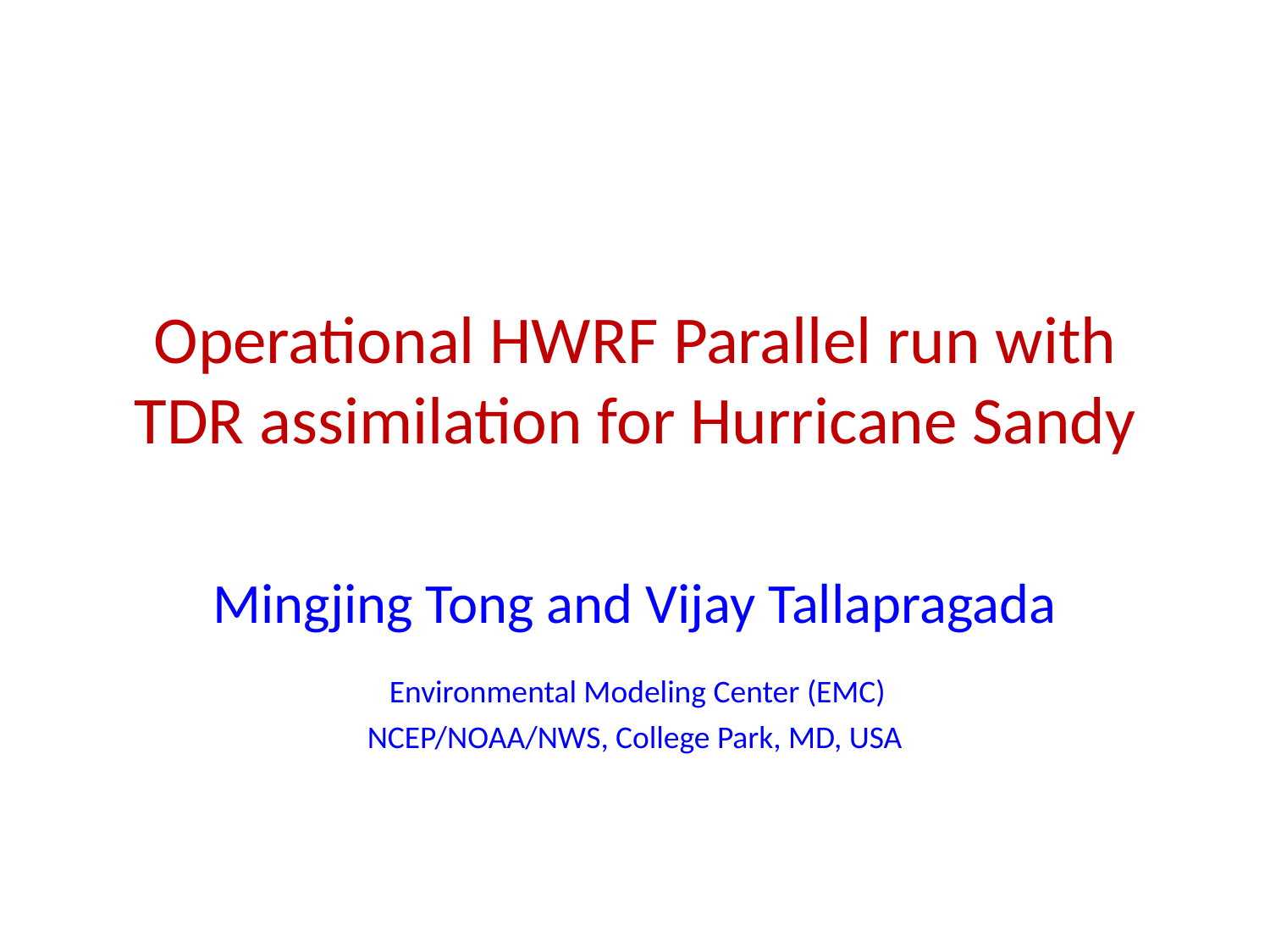

Operational HWRF Parallel run with TDR assimilation for Hurricane Sandy
Mingjing Tong and Vijay Tallapragada
 Environmental Modeling Center (EMC)
NCEP/NOAA/NWS, College Park, MD, USA